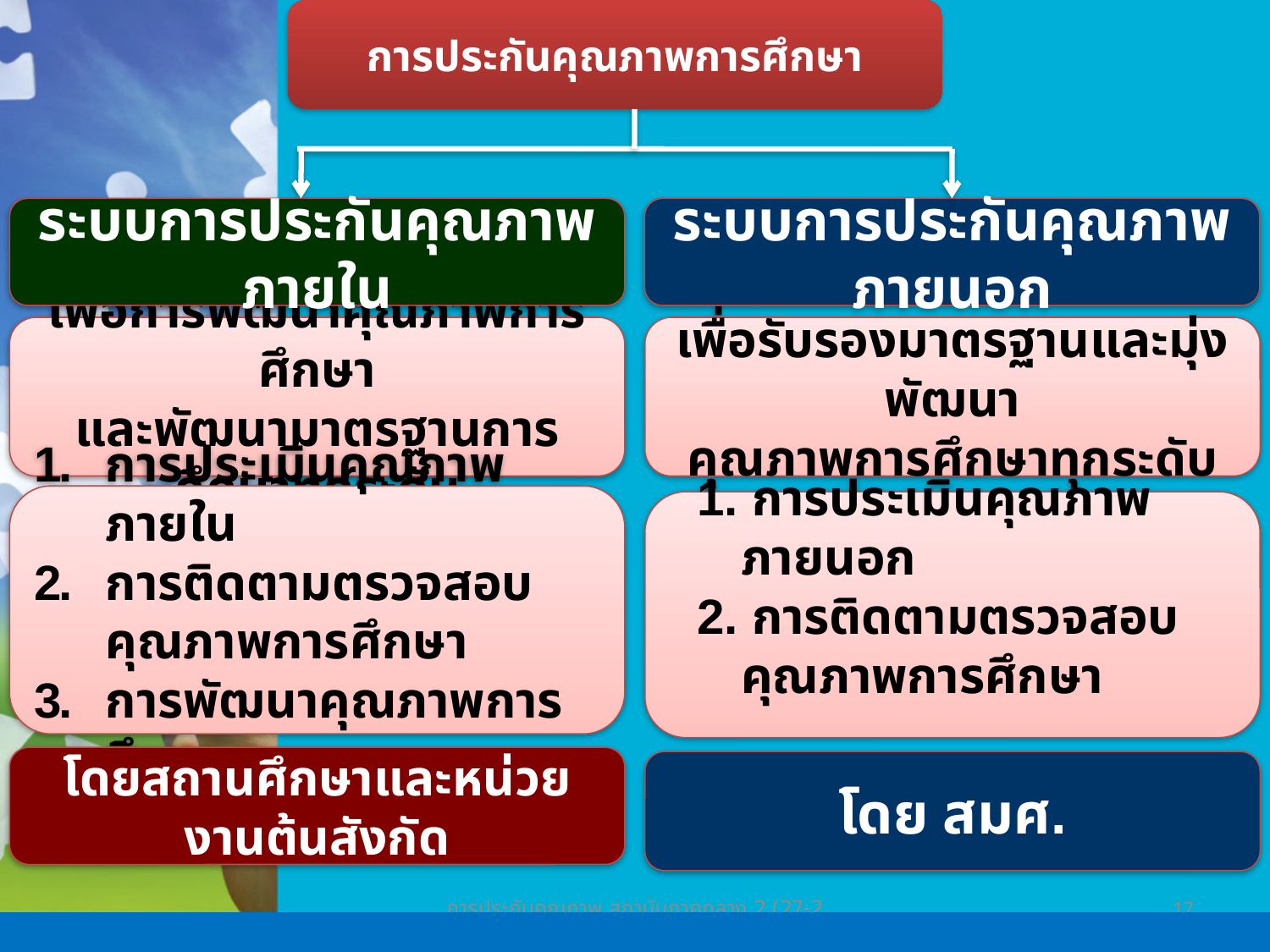

การประกันคุณภาพการศึกษา
ระบบการประกันคุณภาพภายใน
ระบบการประกันคุณภาพภายนอก
เพื่อการพัฒนาคุณภาพการศึกษา
และพัฒนามาตรฐานการศึกษาทุกระดับ

การประเมินคุณภาพภายใน
การติดตามตรวจสอบคุณภาพการศึกษา
การพัฒนาคุณภาพการศึกษา

โดยสถานศึกษาและหน่วยงานต้นสังกัด
เพื่อรับรองมาตรฐานและมุ่งพัฒนา
คุณภาพการศึกษาทุกระดับ

  1. การประเมินคุณภาพภายนอก
  2. การติดตามตรวจสอบคุณภาพการศึกษา

โดย สมศ.
การประกันคุณภาพ สถาบันภาคกลาง 2 (27-28 เม.ย. 60)
17